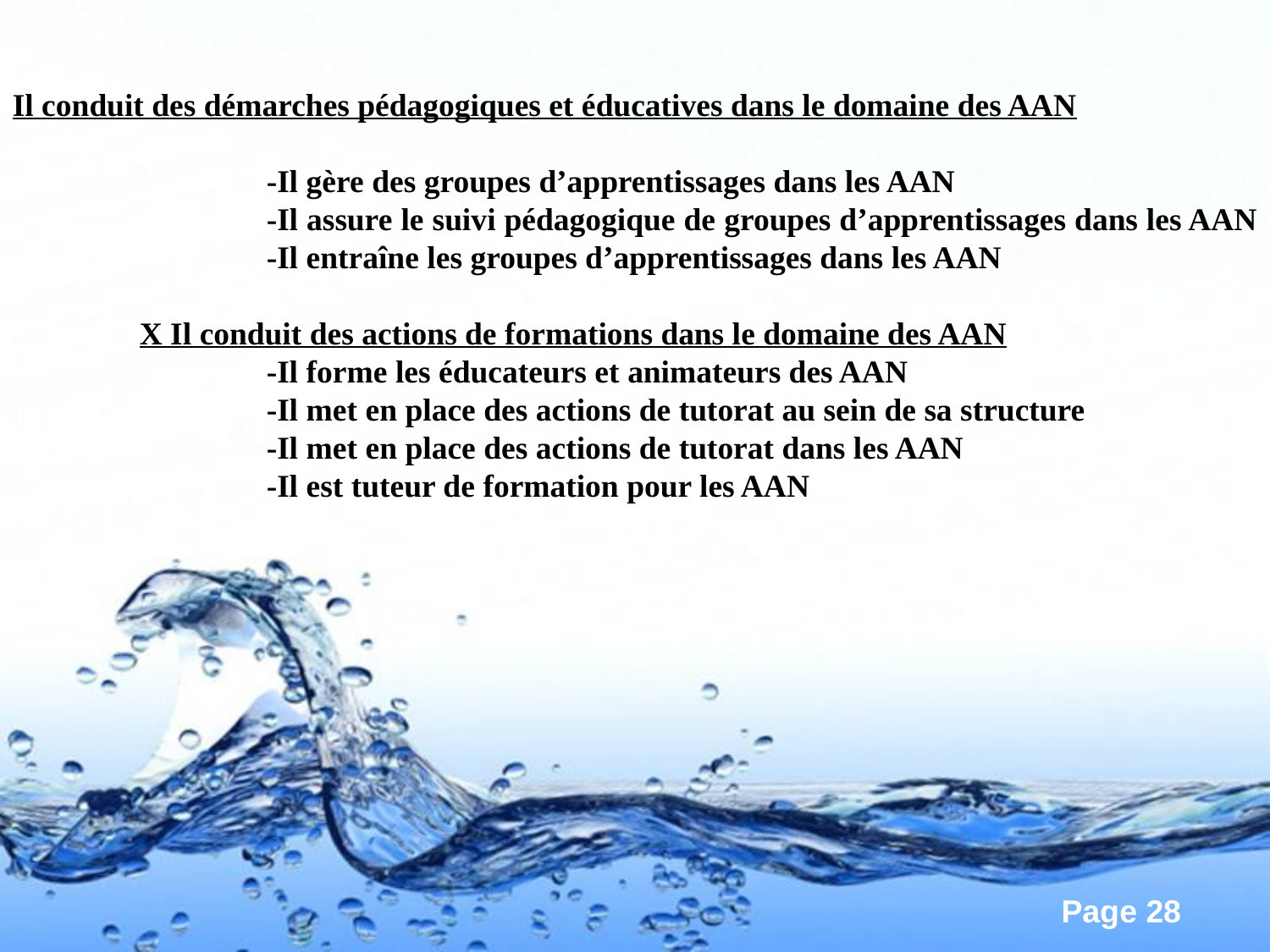

Il conduit des démarches pédagogiques et éducatives dans le domaine des AAN

		-Il gère des groupes d’apprentissages dans les AAN
		-Il assure le suivi pédagogique de groupes d’apprentissages dans les AAN
		-Il entraîne les groupes d’apprentissages dans les AAN

	X Il conduit des actions de formations dans le domaine des AAN
		-Il forme les éducateurs et animateurs des AAN
		-Il met en place des actions de tutorat au sein de sa structure
		-Il met en place des actions de tutorat dans les AAN
		-Il est tuteur de formation pour les AAN